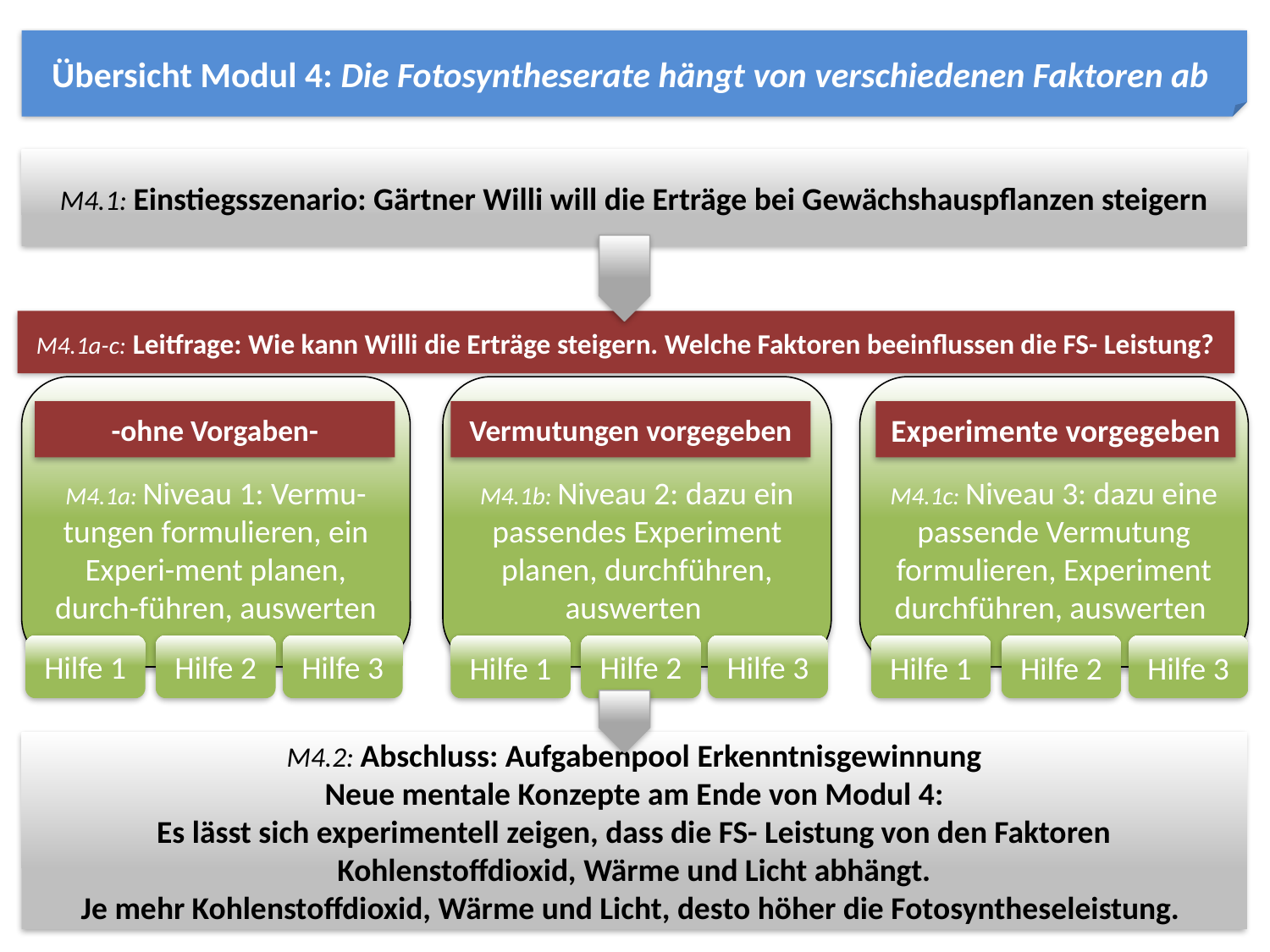

Übersicht Modul 4: Die Fotosyntheserate hängt von verschiedenen Faktoren ab
M4.1: Einstiegsszenario: Gärtner Willi will die Erträge bei Gewächshauspflanzen steigern

M4.1a-c: Leitfrage: Wie kann Willi die Erträge steigern. Welche Faktoren beeinflussen die FS- Leistung?

M4.1a: Niveau 1: Vermu-tungen formulieren, ein Experi-ment planen, durch-führen, auswerten
-ohne Vorgaben-

M4.1b: Niveau 2: dazu ein passendes Experiment planen, durchführen, auswerten

M4.1c: Niveau 3: dazu eine passende Vermutung formulieren, Experiment durchführen, auswerten
Vermutungen vorgegeben
Experimente vorgegeben
Hilfe 2
Hilfe 3
Hilfe 1
Hilfe 2
Hilfe 3
Hilfe 1
Hilfe 2
Hilfe 3
Hilfe 1

M4.2: Abschluss: Aufgabenpool Erkenntnisgewinnung
Neue mentale Konzepte am Ende von Modul 4:
Es lässt sich experimentell zeigen, dass die FS- Leistung von den Faktoren Kohlenstoffdioxid, Wärme und Licht abhängt.
Je mehr Kohlenstoffdioxid, Wärme und Licht, desto höher die Fotosyntheseleistung.